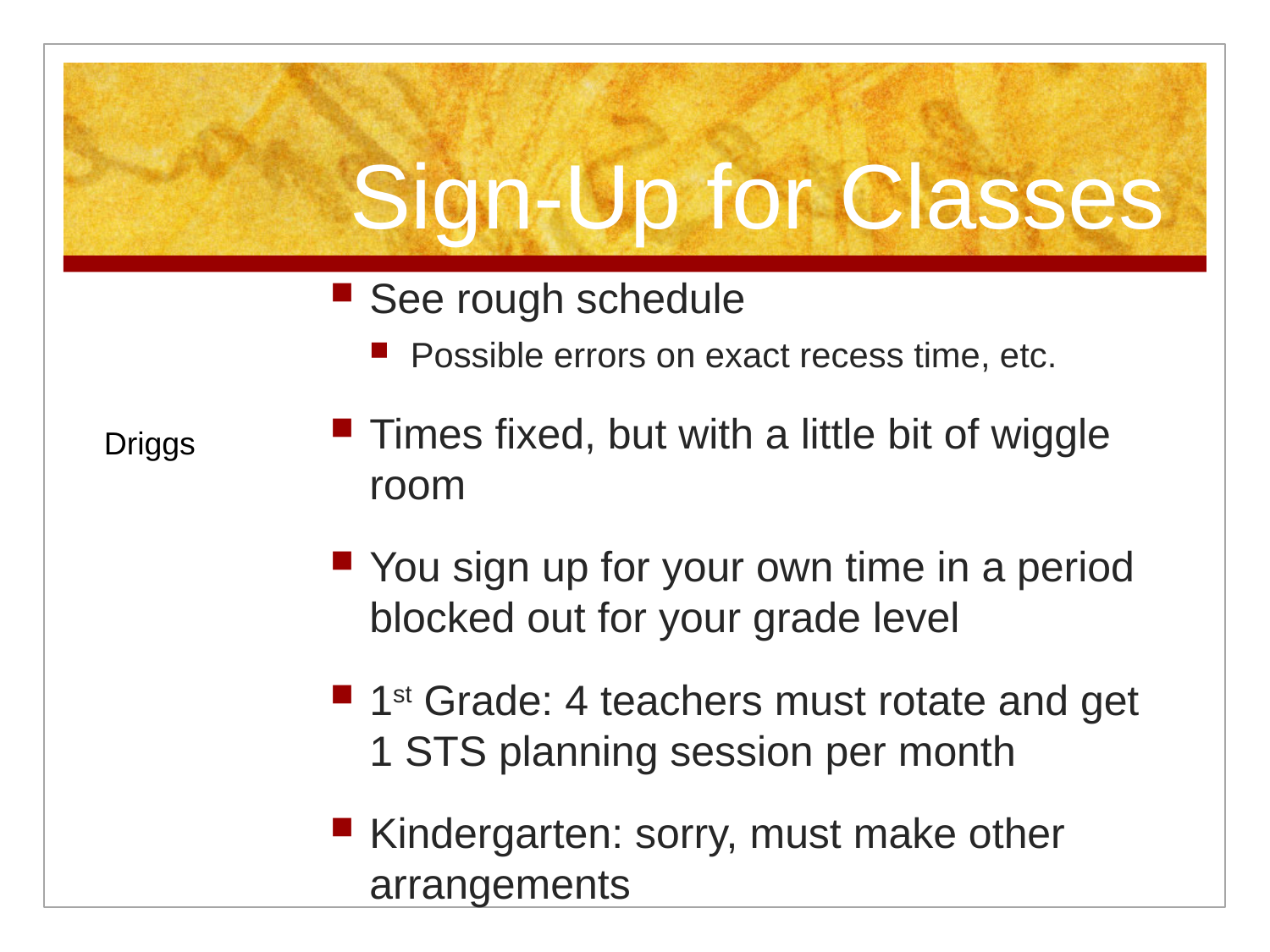

# Sign-Up for Classes
See rough schedule
Possible errors on exact recess time, etc.
Times fixed, but with a little bit of wiggle room
You sign up for your own time in a period blocked out for your grade level
1st Grade: 4 teachers must rotate and get 1 STS planning session per month
Kindergarten: sorry, must make other arrangements
Driggs